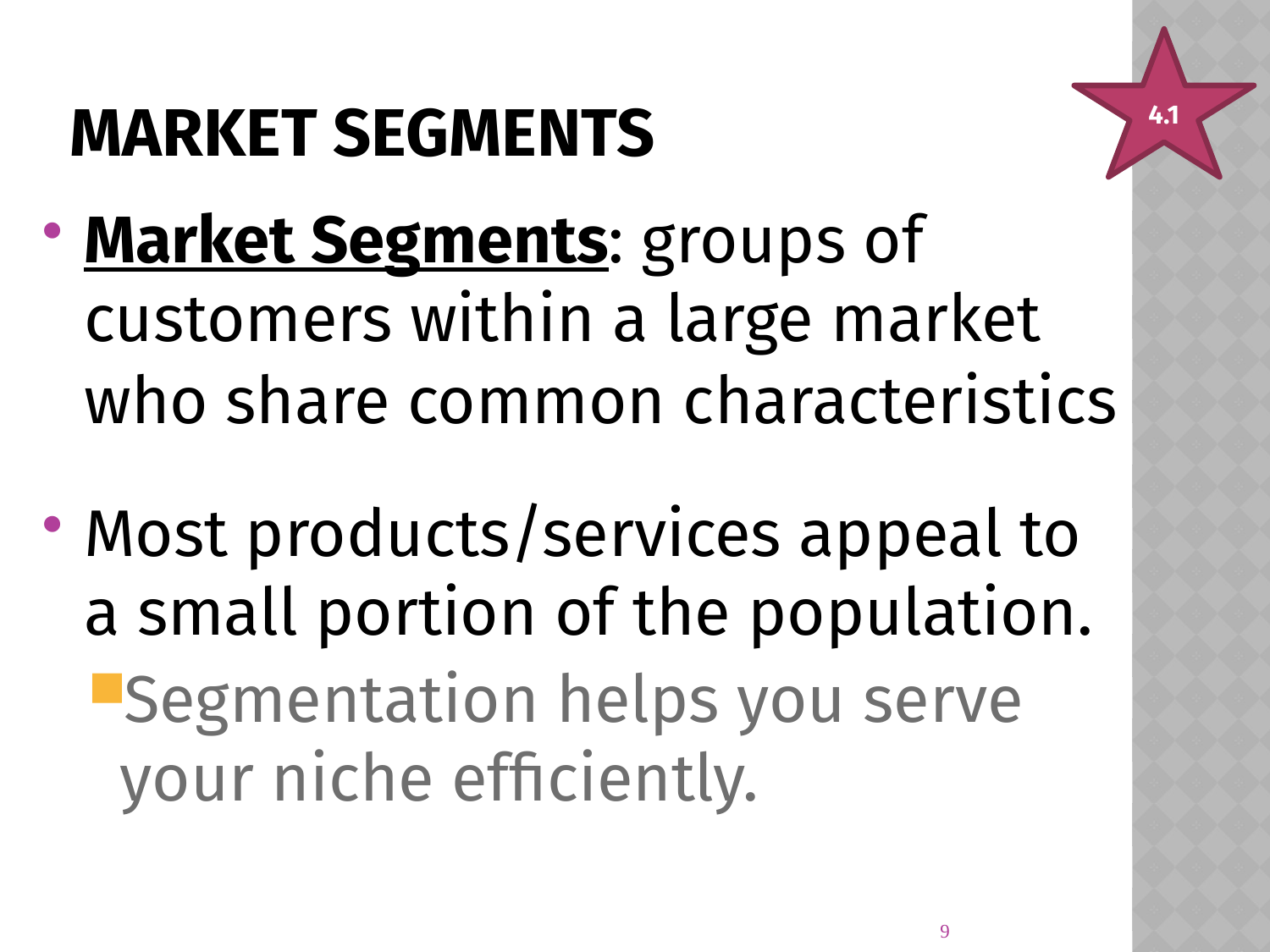

4.1
# Market Segments
Market Segments: groups of customers within a large market who share common characteristics

Most products/services appeal to a small portion of the population.
Segmentation helps you serve your niche efficiently.
9